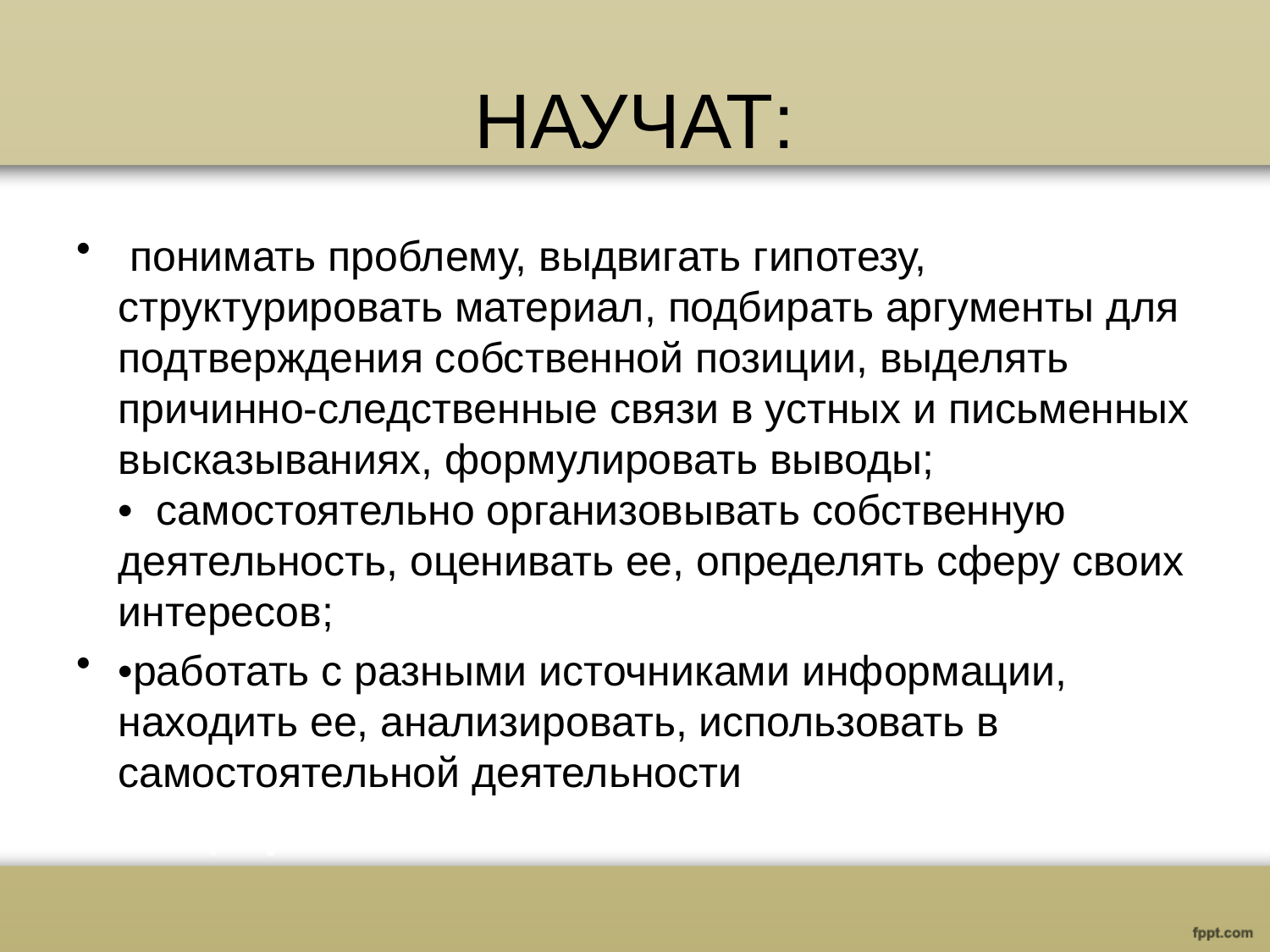

# НАУЧАТ:
 понимать проблему, выдвигать гипотезу, структурировать материал, подбирать аргументы для подтверждения собственной позиции, выделять причинно-следственные связи в устных и письменных высказываниях, формулировать выводы;
•  самостоятельно организовывать собственную деятельность, оценивать ее, определять сферу своих интересов;
•работать с разными источниками информации, находить ее, анализировать, использовать в самостоятельной деятельности